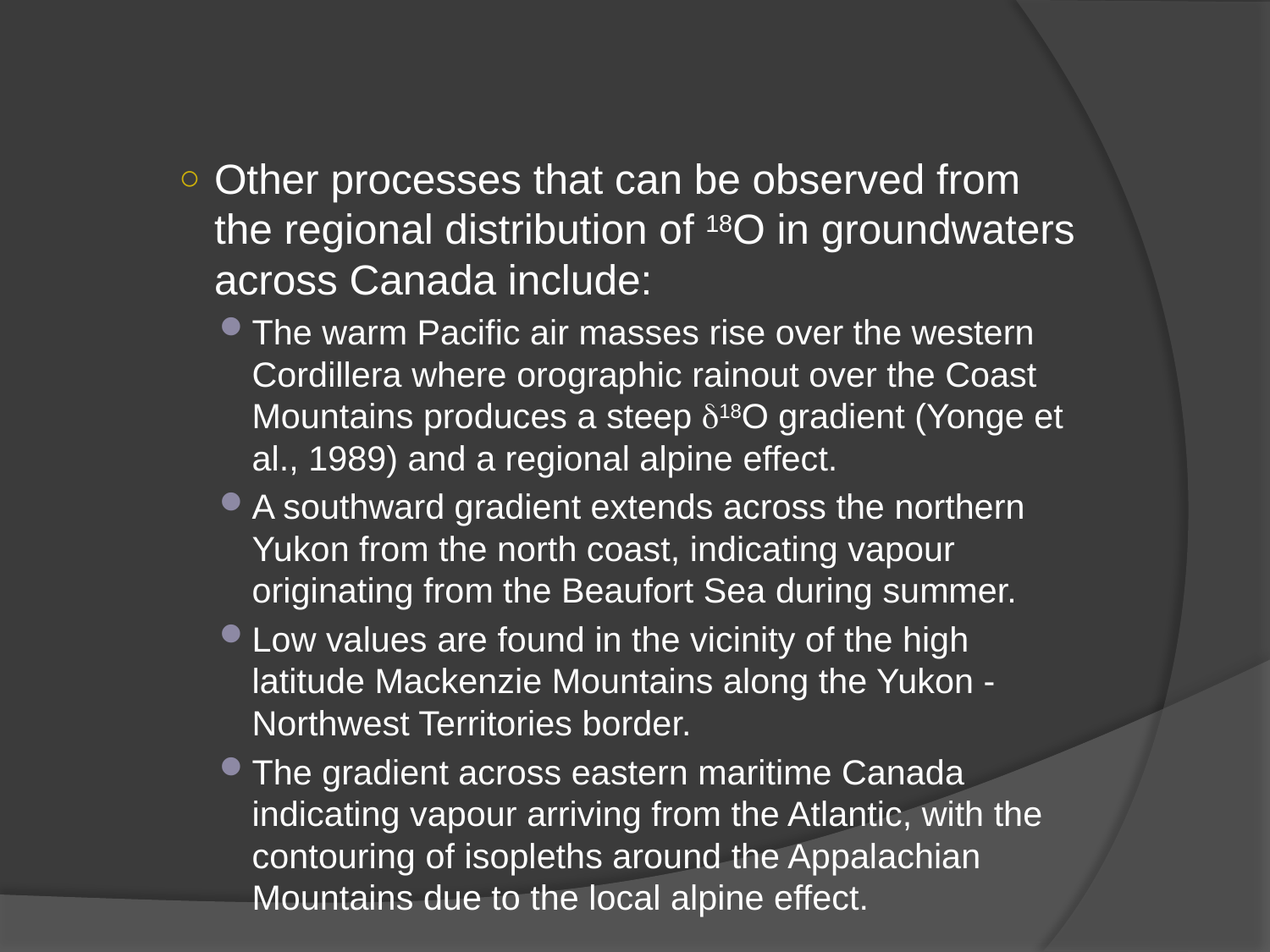

Other processes that can be observed from the regional distribution of 18O in groundwaters across Canada include:
The warm Pacific air masses rise over the western Cordillera where orographic rainout over the Coast Mountains produces a steep δ18O gradient (Yonge et al., 1989) and a regional alpine effect.
A southward gradient extends across the northern Yukon from the north coast, indicating vapour originating from the Beaufort Sea during summer.
Low values are found in the vicinity of the high latitude Mackenzie Mountains along the Yukon - Northwest Territories border.
The gradient across eastern maritime Canada indicating vapour arriving from the Atlantic, with the contouring of isopleths around the Appalachian Mountains due to the local alpine effect.